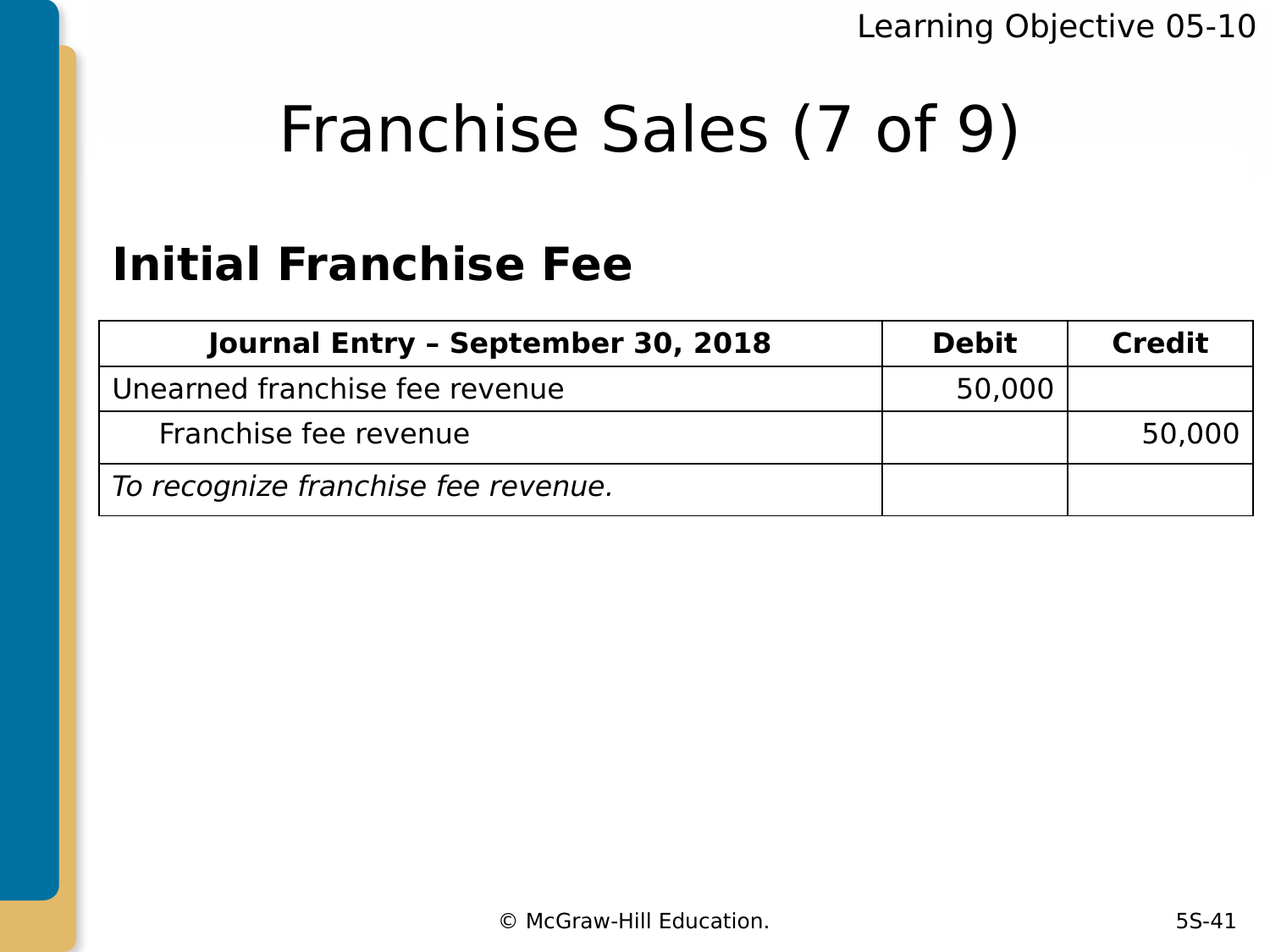

Learning Objective 05-10
# Franchise Sales (7 of 9)
Initial Franchise Fee
| Journal Entry – September 30, 2018 | Debit | Credit |
| --- | --- | --- |
| Unearned franchise fee revenue | 50,000 |  |
| Franchise fee revenue |  | 50,000 |
| To recognize franchise fee revenue. |  |  |